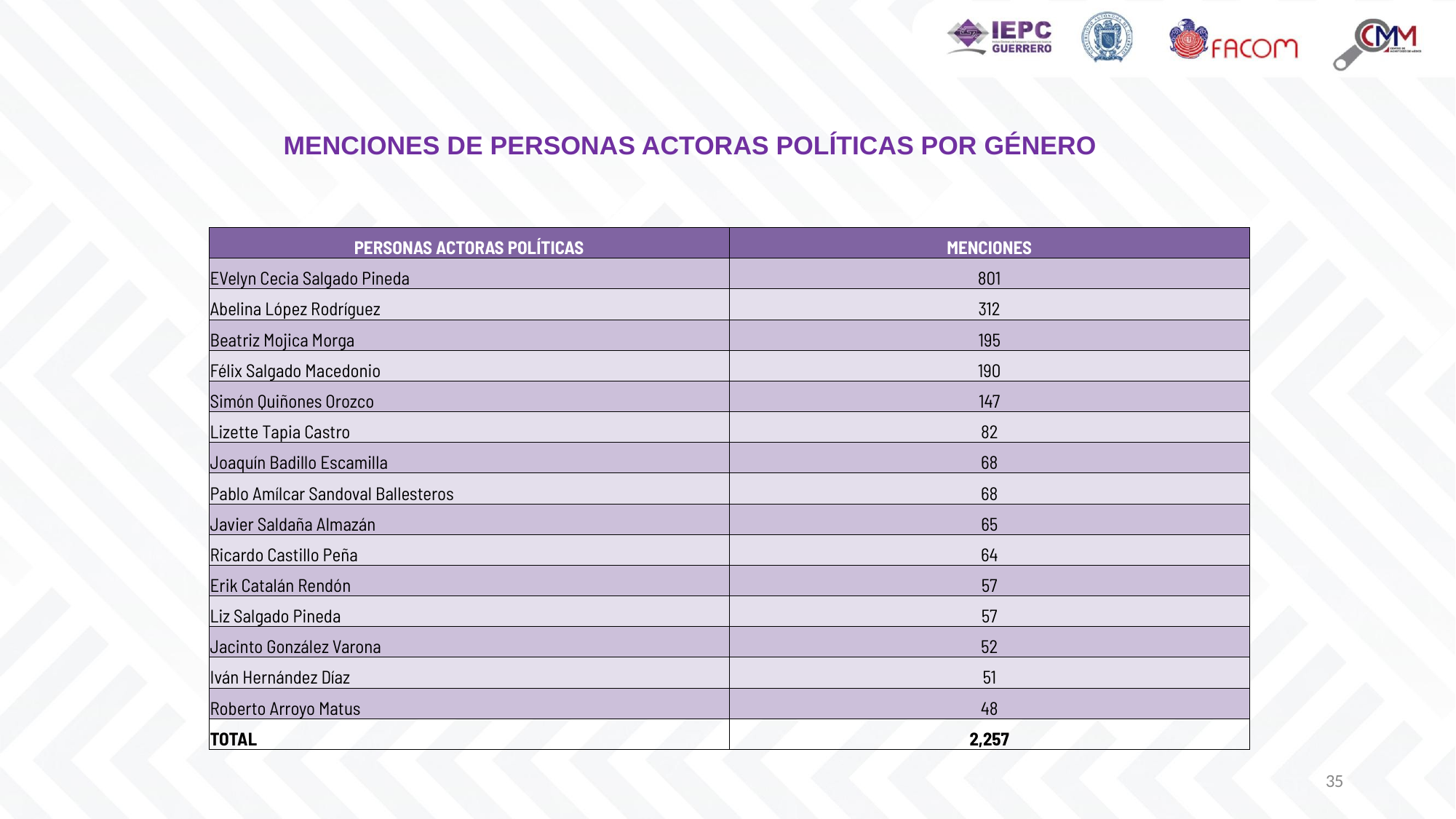

MENCIONES DE PERSONAS ACTORAS POLÍTICAS POR GÉNERO
| PERSONAS ACTORAS POLÍTICAS | MENCIONES |
| --- | --- |
| EVelyn Cecia Salgado Pineda | 801 |
| Abelina López Rodríguez | 312 |
| Beatriz Mojica Morga | 195 |
| Félix Salgado Macedonio | 190 |
| Simón Quiñones Orozco | 147 |
| Lizette Tapia Castro | 82 |
| Joaquín Badillo Escamilla | 68 |
| Pablo Amílcar Sandoval Ballesteros | 68 |
| Javier Saldaña Almazán | 65 |
| Ricardo Castillo Peña | 64 |
| Erik Catalán Rendón | 57 |
| Liz Salgado Pineda | 57 |
| Jacinto González Varona | 52 |
| Iván Hernández Díaz | 51 |
| Roberto Arroyo Matus | 48 |
| TOTAL | 2,257 |
35